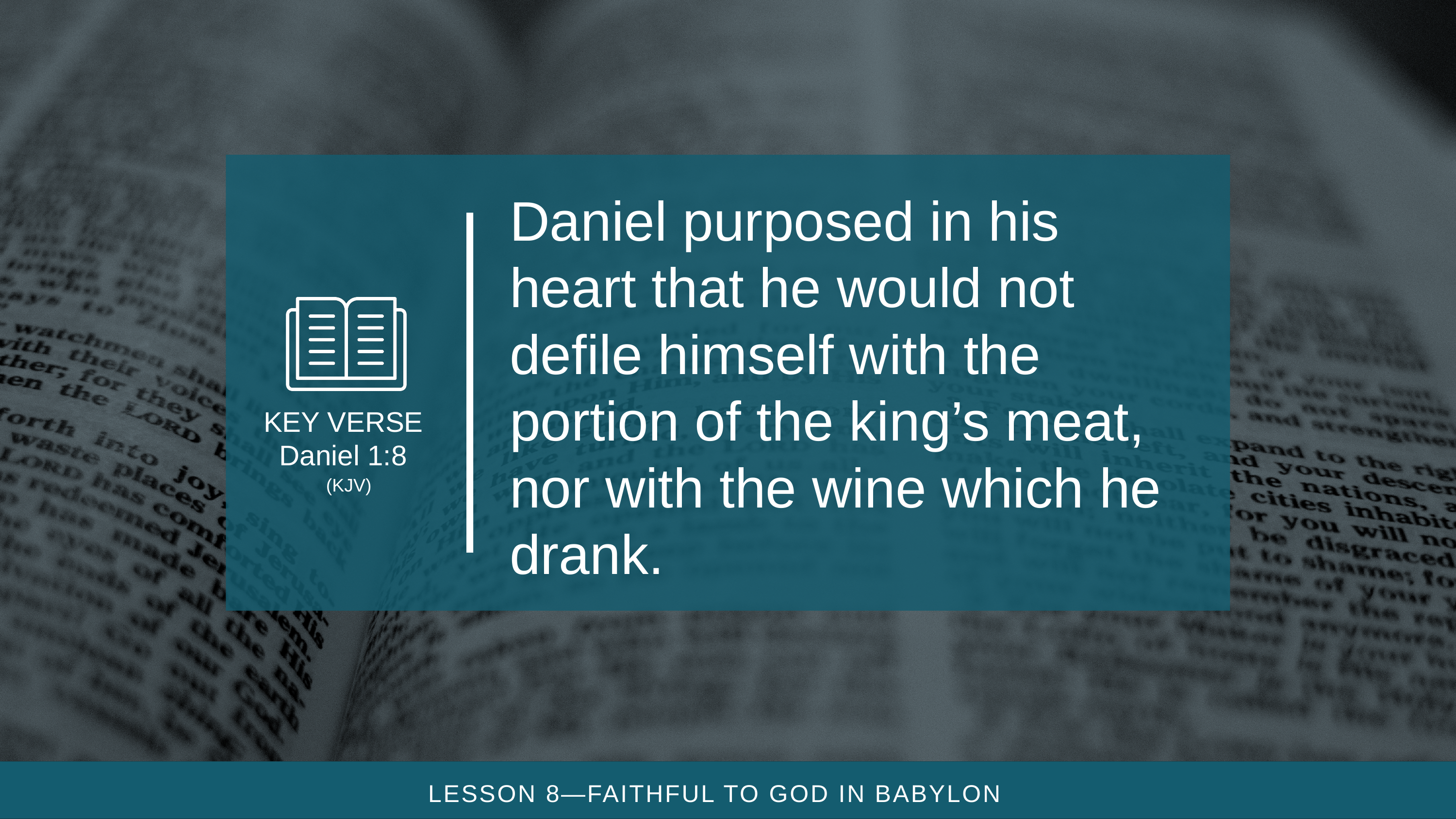

Daniel purposed in his heart that he would not defile himself with the portion of the king’s meat, nor with the wine which he drank.
(KJV)